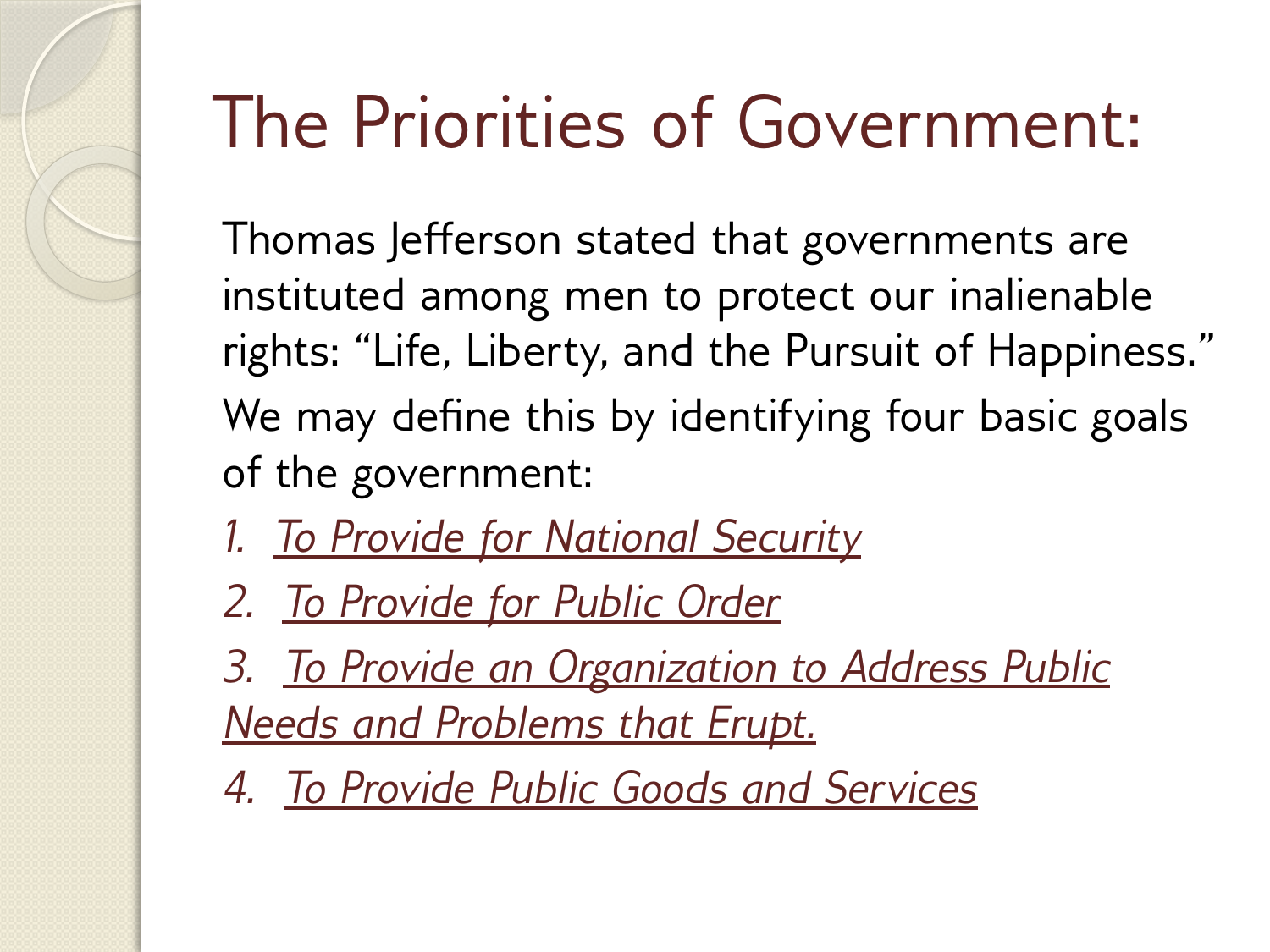

# The Priorities of Government:
Thomas Jefferson stated that governments are instituted among men to protect our inalienable rights: “Life, Liberty, and the Pursuit of Happiness.”
We may define this by identifying four basic goals of the government:
1.  To Provide for National Security
2.  To Provide for Public Order
3.  To Provide an Organization to Address Public Needs and Problems that Erupt.
4.  To Provide Public Goods and Services